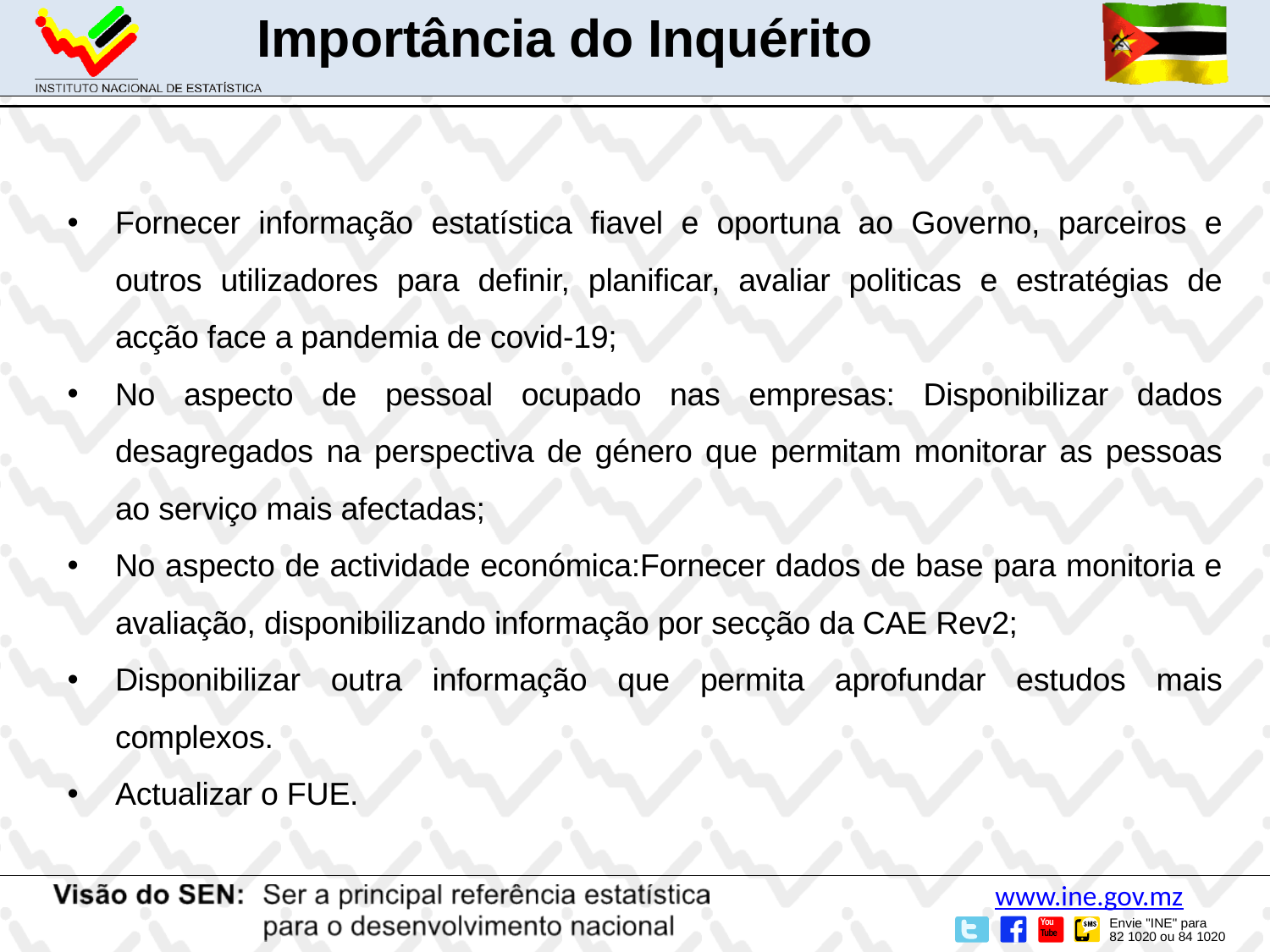

Importância do Inquérito

Fornecer informação estatística fiavel e oportuna ao Governo, parceiros e outros utilizadores para definir, planificar, avaliar politicas e estratégias de acção face a pandemia de covid-19;
No aspecto de pessoal ocupado nas empresas: Disponibilizar dados desagregados na perspectiva de género que permitam monitorar as pessoas ao serviço mais afectadas;
No aspecto de actividade económica:Fornecer dados de base para monitoria e avaliação, disponibilizando informação por secção da CAE Rev2;
Disponibilizar outra informação que permita aprofundar estudos mais complexos.
Actualizar o FUE.